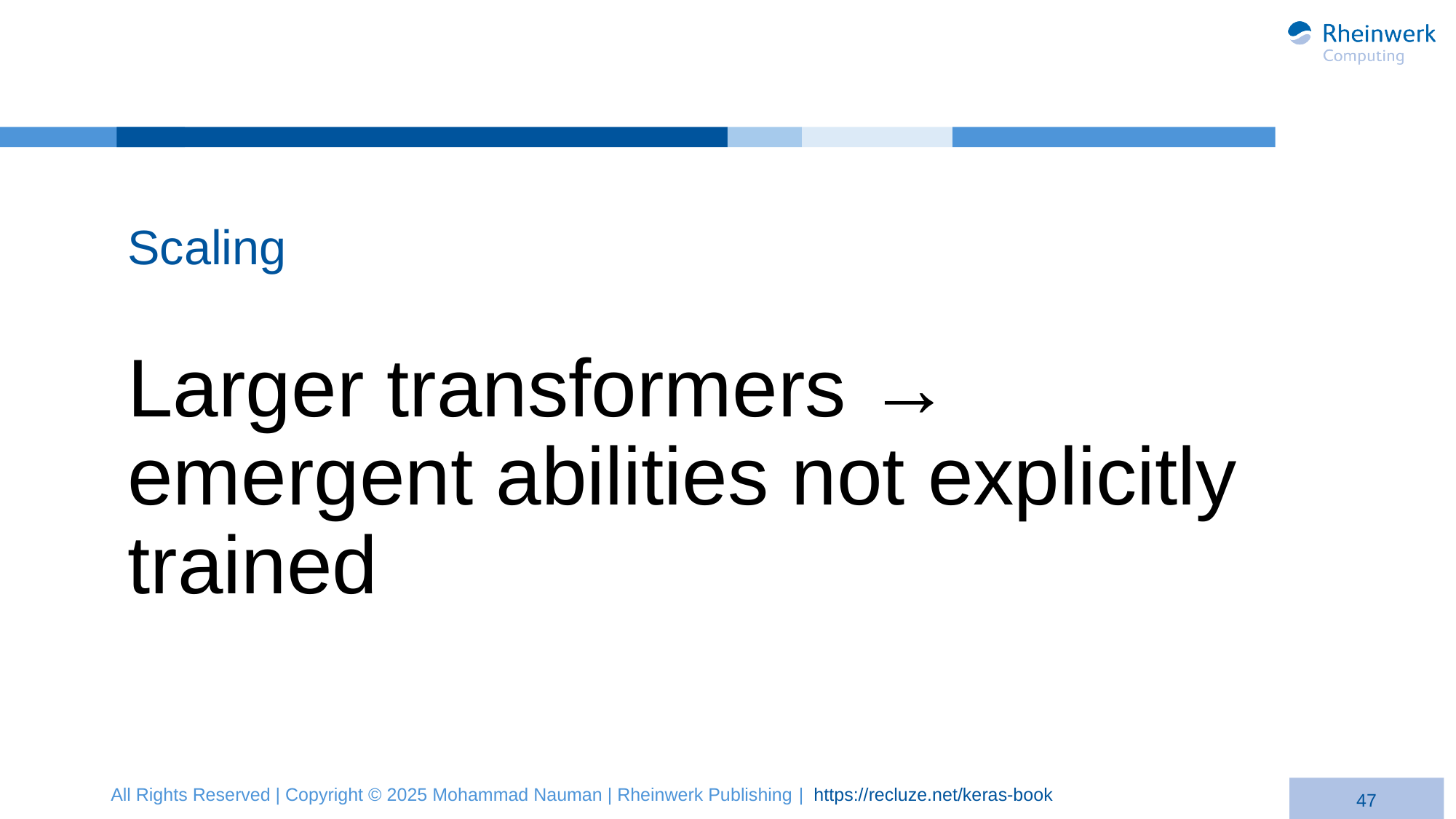

Scaling
# Larger transformers → emergent abilities not explicitly trained